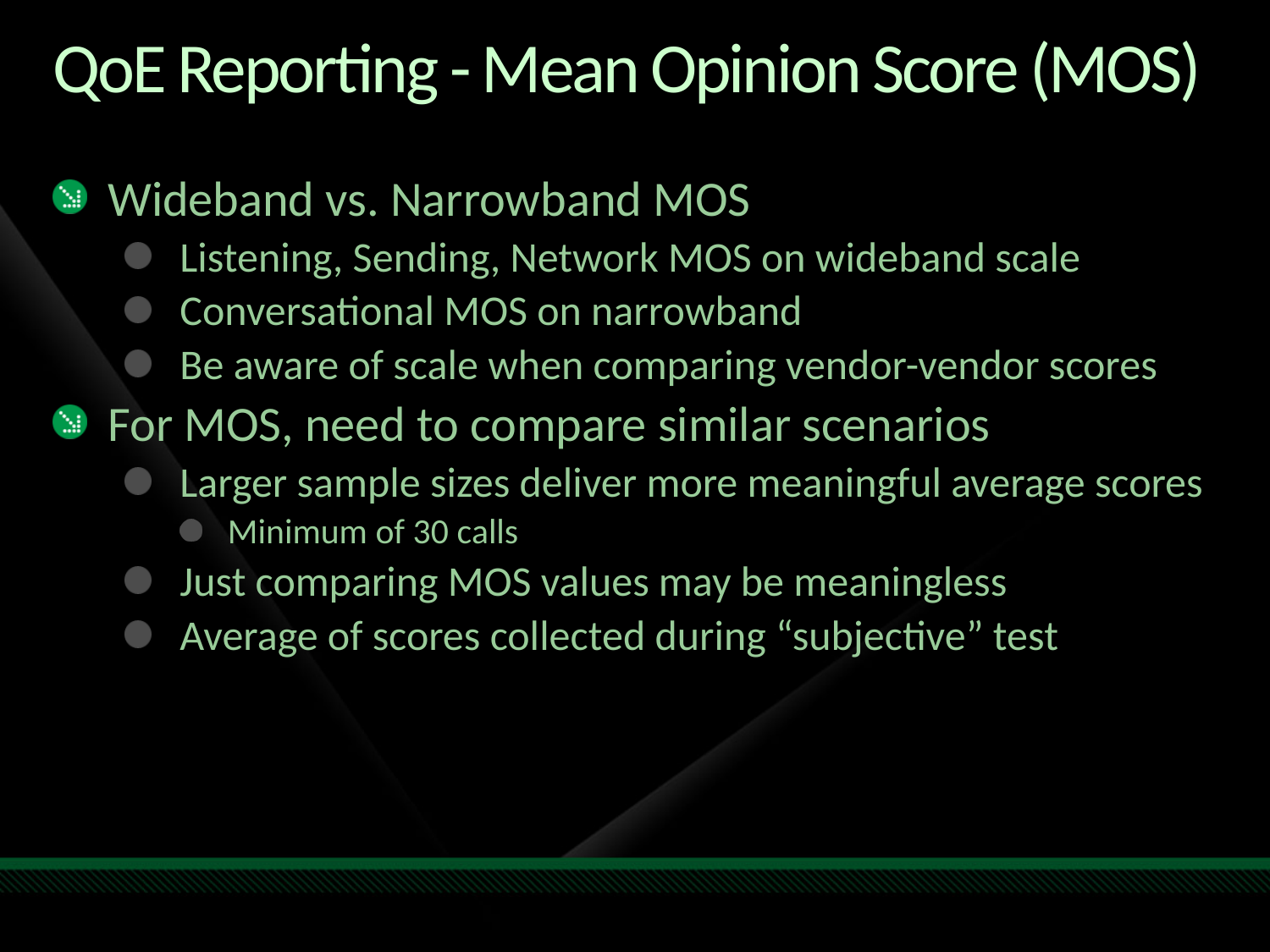

# QoE Reporting - Mean Opinion Score (MOS)
Wideband vs. Narrowband MOS
Listening, Sending, Network MOS on wideband scale
Conversational MOS on narrowband
Be aware of scale when comparing vendor-vendor scores
For MOS, need to compare similar scenarios
Larger sample sizes deliver more meaningful average scores
Minimum of 30 calls
Just comparing MOS values may be meaningless
Average of scores collected during “subjective” test